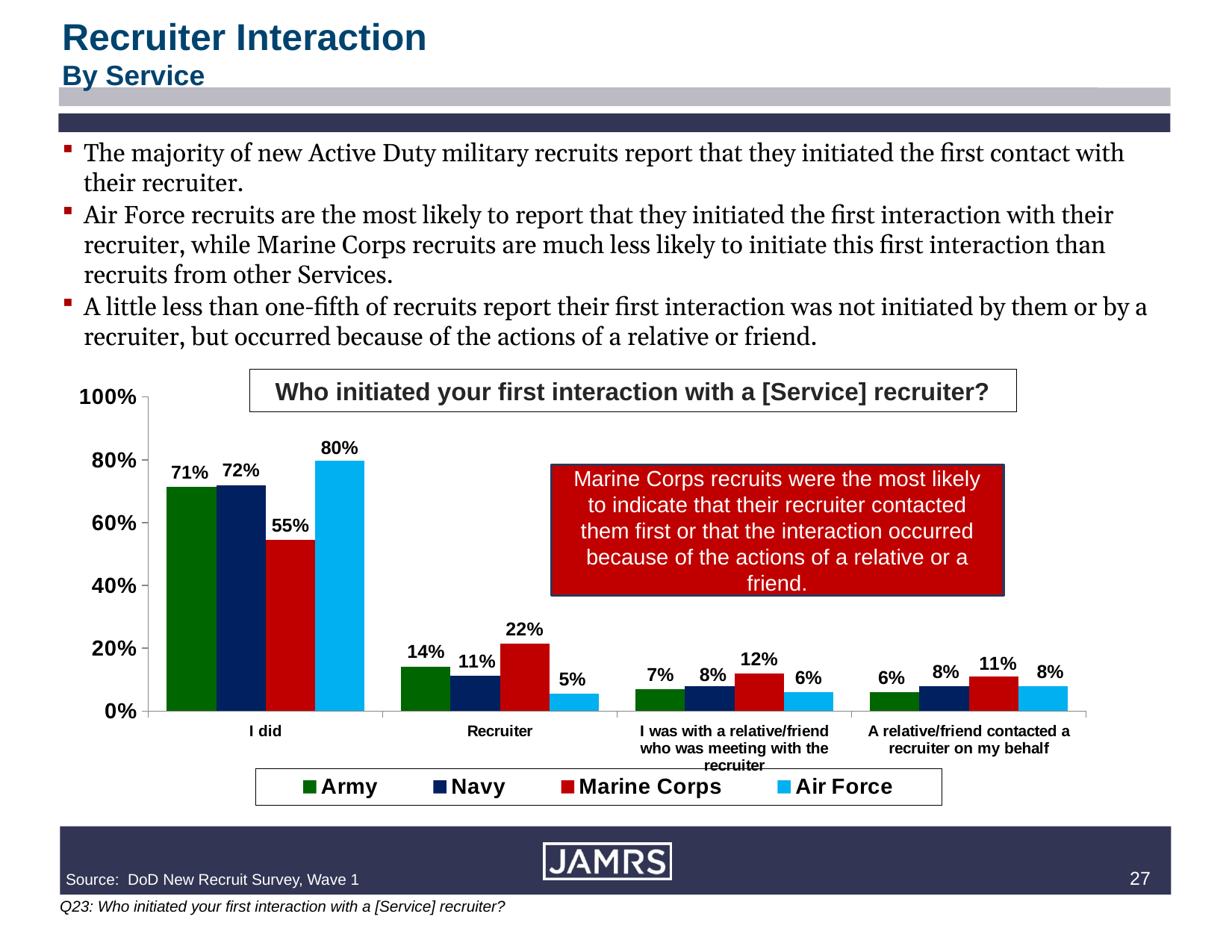

Recruiter Interaction
By Service
The majority of new Active Duty military recruits report that they initiated the first contact with their recruiter.
Air Force recruits are the most likely to report that they initiated the first interaction with their recruiter, while Marine Corps recruits are much less likely to initiate this first interaction than recruits from other Services.
A little less than one-fifth of recruits report their first interaction was not initiated by them or by a recruiter, but occurred because of the actions of a relative or friend.

### Chart

| Category | Army | Navy | Marine Corps | Air Force |
|---|---|---|---|---|
| I did | 0.7141464 | 0.7198683 | 0.5455275 | 0.7979157 |
| Recruiter | 0.1423284 | 0.1121902 | 0.2155366 | 0.0544779 |
| I was with a relative/friend who was meeting with the recruiter | 0.07 | 0.08 | 0.12 | 0.06 |
| A relative/friend contacted a recruiter on my behalf | 0.06 | 0.08 | 0.11 | 0.08 |
Who initiated your first interaction with a [Service] recruiter?
Marine Corps recruits were the most likely to indicate that their recruiter contacted them first or that the interaction occurred because of the actions of a relative or a friend.
27
Source:  DoD New Recruit Survey, Wave 1
	Q23: Who initiated your first interaction with a [Service] recruiter?